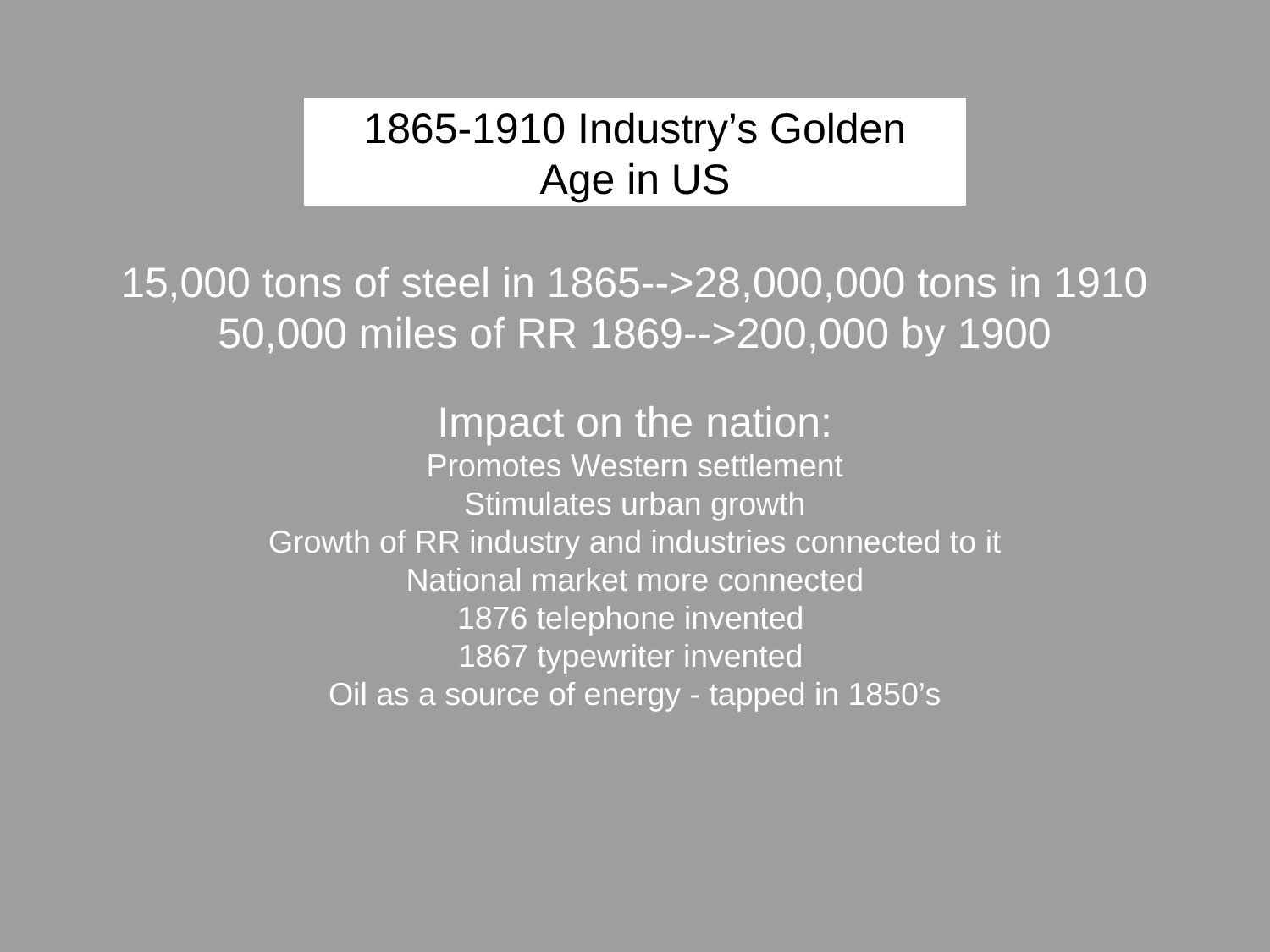

# 1865-1910 Industry’s Golden Age in US
15,000 tons of steel in 1865-->28,000,000 tons in 1910
50,000 miles of RR 1869-->200,000 by 1900

Impact on the nation:
Promotes Western settlement
Stimulates urban growth
Growth of RR industry and industries connected to it
National market more connected
1876 telephone invented
1867 typewriter invented
Oil as a source of energy - tapped in 1850’s